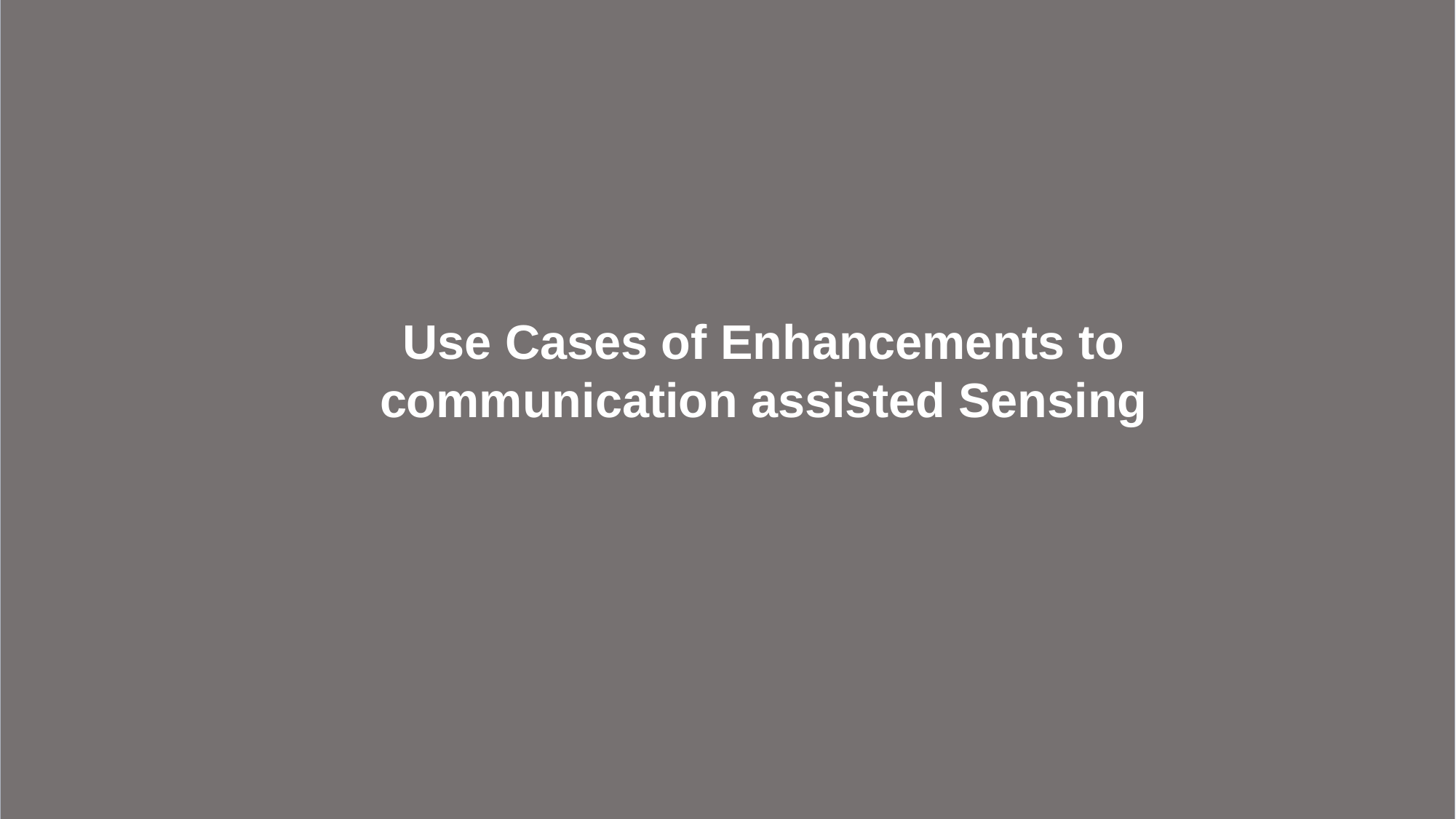

Use Cases of Enhancements to communication assisted Sensing